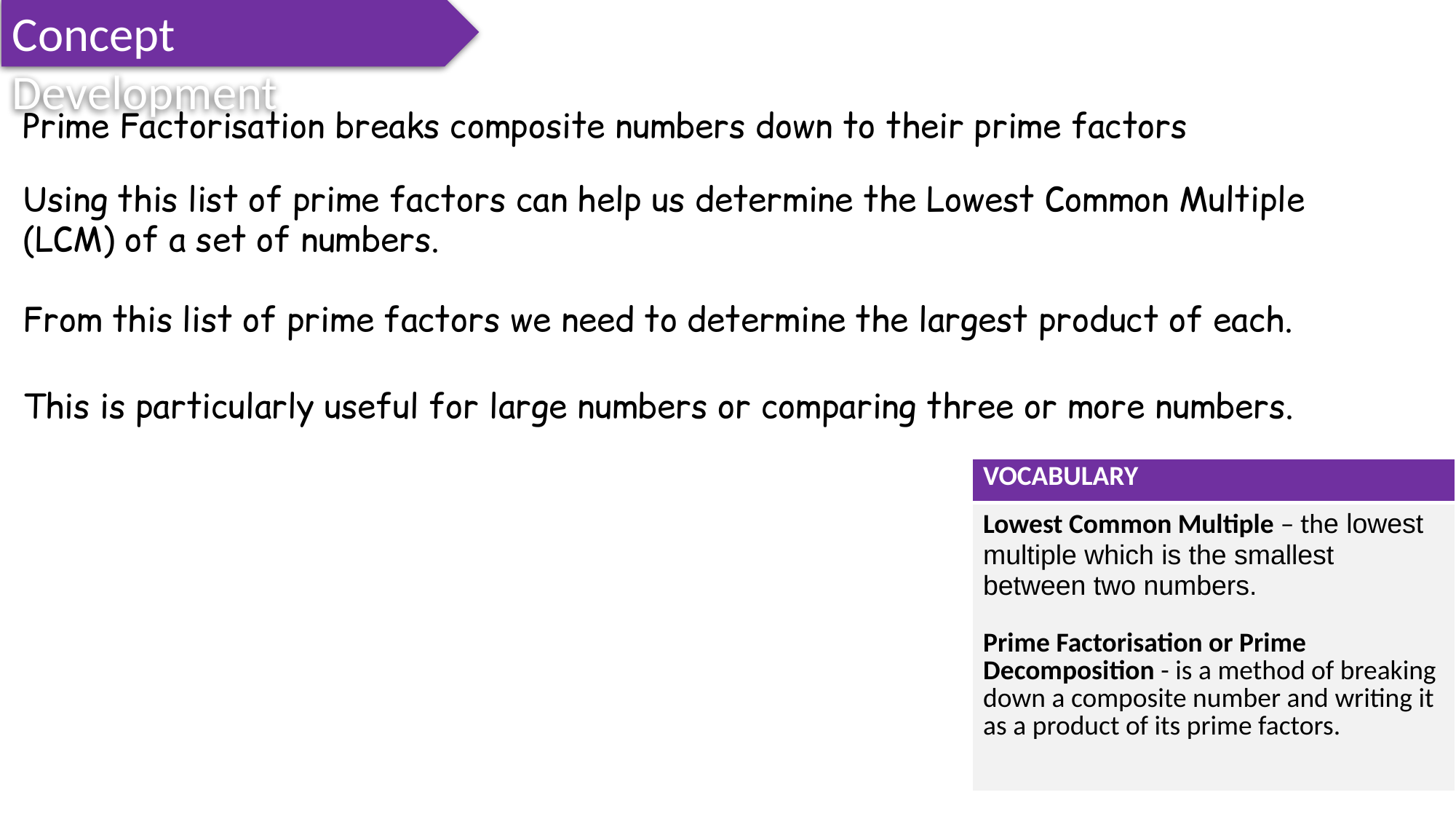

Concept Development
Prime Factorisation breaks composite numbers down to their prime factors
Using this list of prime factors can help us determine the Lowest Common Multiple (LCM) of a set of numbers.
From this list of prime factors we need to determine the largest product of each.
This is particularly useful for large numbers or comparing three or more numbers.
| VOCABULARY |
| --- |
| Lowest Common Multiple – the lowest multiple which is the smallest between two numbers. Prime Factorisation or Prime Decomposition - is a method of breaking down a composite number and writing it as a product of its prime factors. |